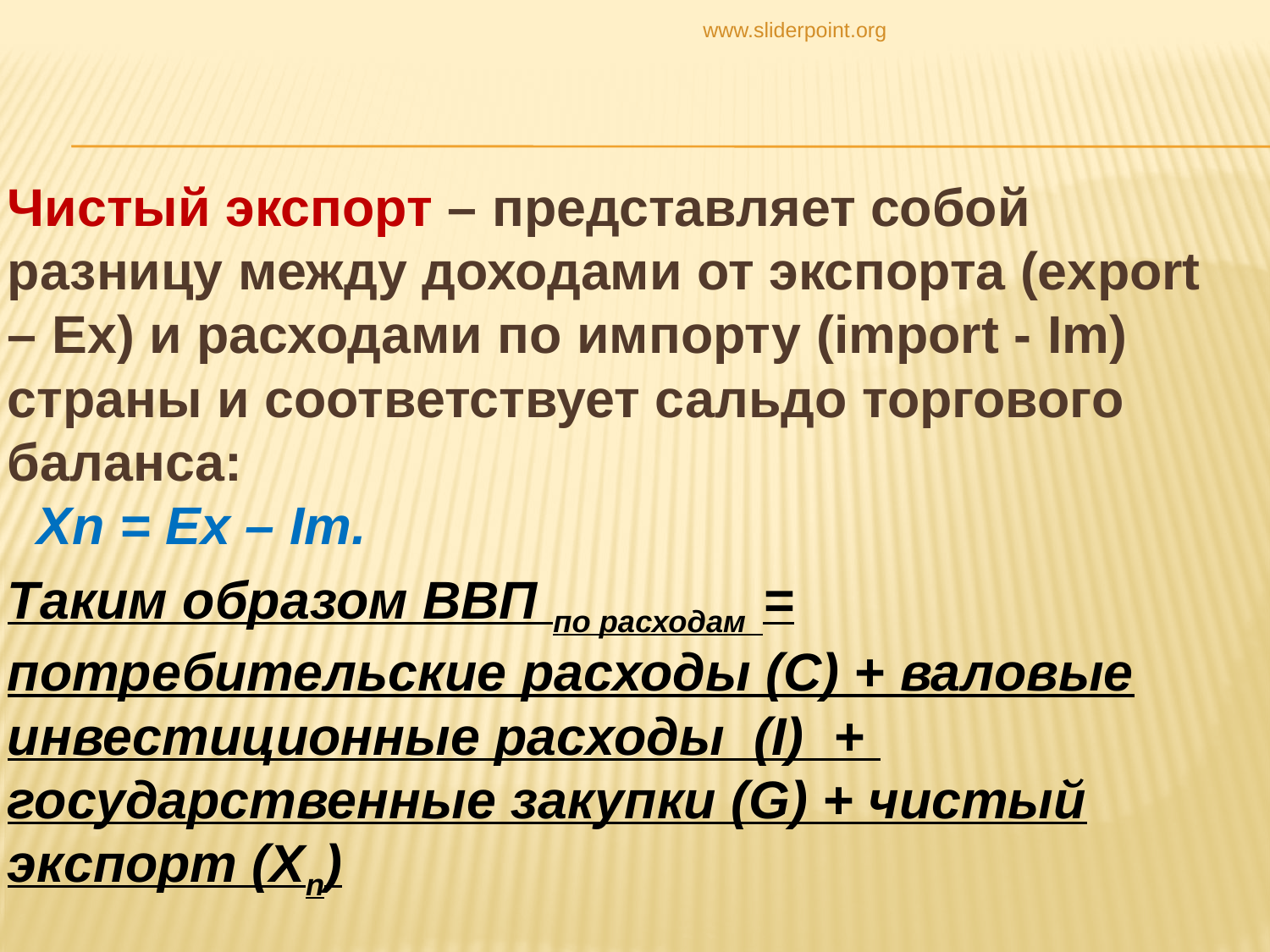

www.sliderpoint.org

Чистый экспорт – представляет собой разницу между доходами от экспорта (export – Ex) и расходами по импорту (import - Im) страны и соответствует сальдо торгового баланса:
  Xn = Ex – Im.
Таким образом ВВП по расходам  = потребительские расходы (С) + валовые инвестиционные расходы  (I)  +  государственные закупки (G) + чистый экспорт (Xn)